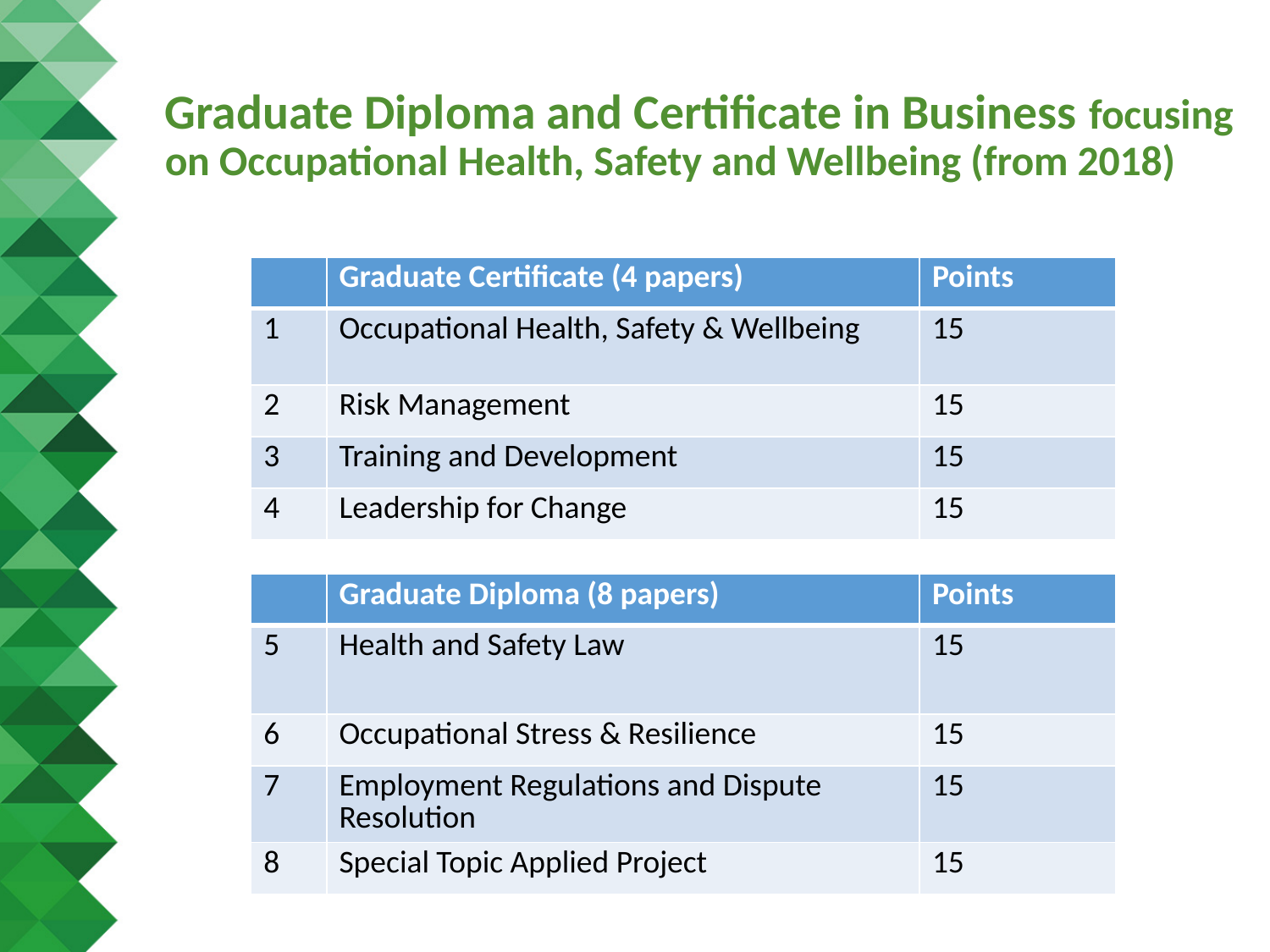

# Graduate Diploma and Certificate in Business focusing on Occupational Health, Safety and Wellbeing (from 2018)
|  | Graduate Certificate (4 papers) | Points |
| --- | --- | --- |
| 1 | Occupational Health, Safety & Wellbeing | 15 |
| 2 | Risk Management | 15 |
| 3 | Training and Development | 15 |
| 4 | Leadership for Change | 15 |
|  | Graduate Diploma (8 papers) | Points |
| --- | --- | --- |
| 5 | Health and Safety Law | 15 |
| 6 | Occupational Stress & Resilience | 15 |
| 7 | Employment Regulations and Dispute Resolution | 15 |
| 8 | Special Topic Applied Project | 15 |